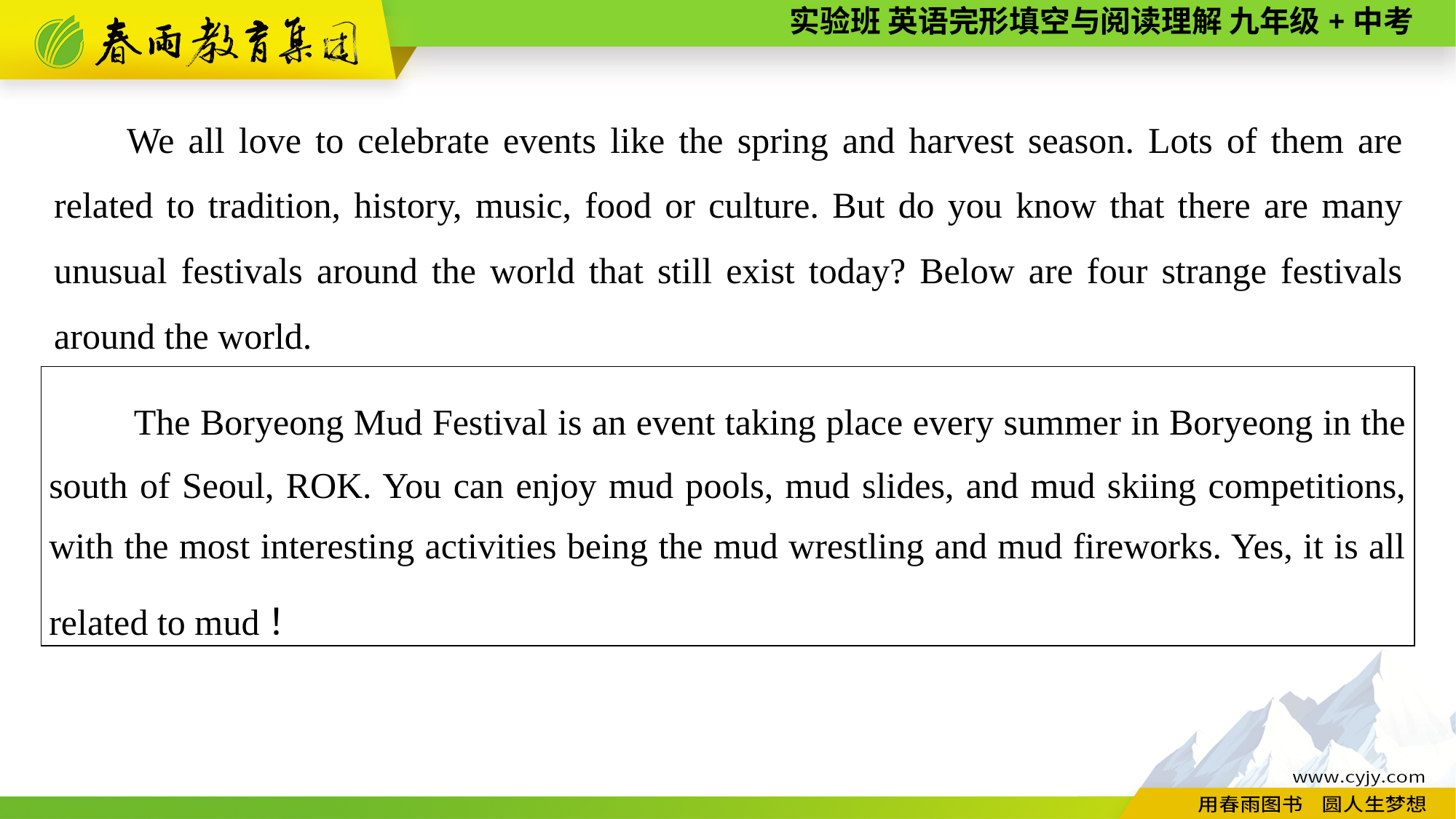

We all love to celebrate events like the spring and harvest season. Lots of them are related to tradition, history, music, food or culture. But do you know that there are many unusual festivals around the world that still exist today? Below are four strange festivals around the world.
| The Boryeong Mud Festival is an event taking place every summer in Boryeong in the south of Seoul, ROK. You can enjoy mud pools, mud slides, and mud skiing competitions, with the most interesting activities being the mud wrestling and mud fireworks. Yes, it is all related to mud！ |
| --- |